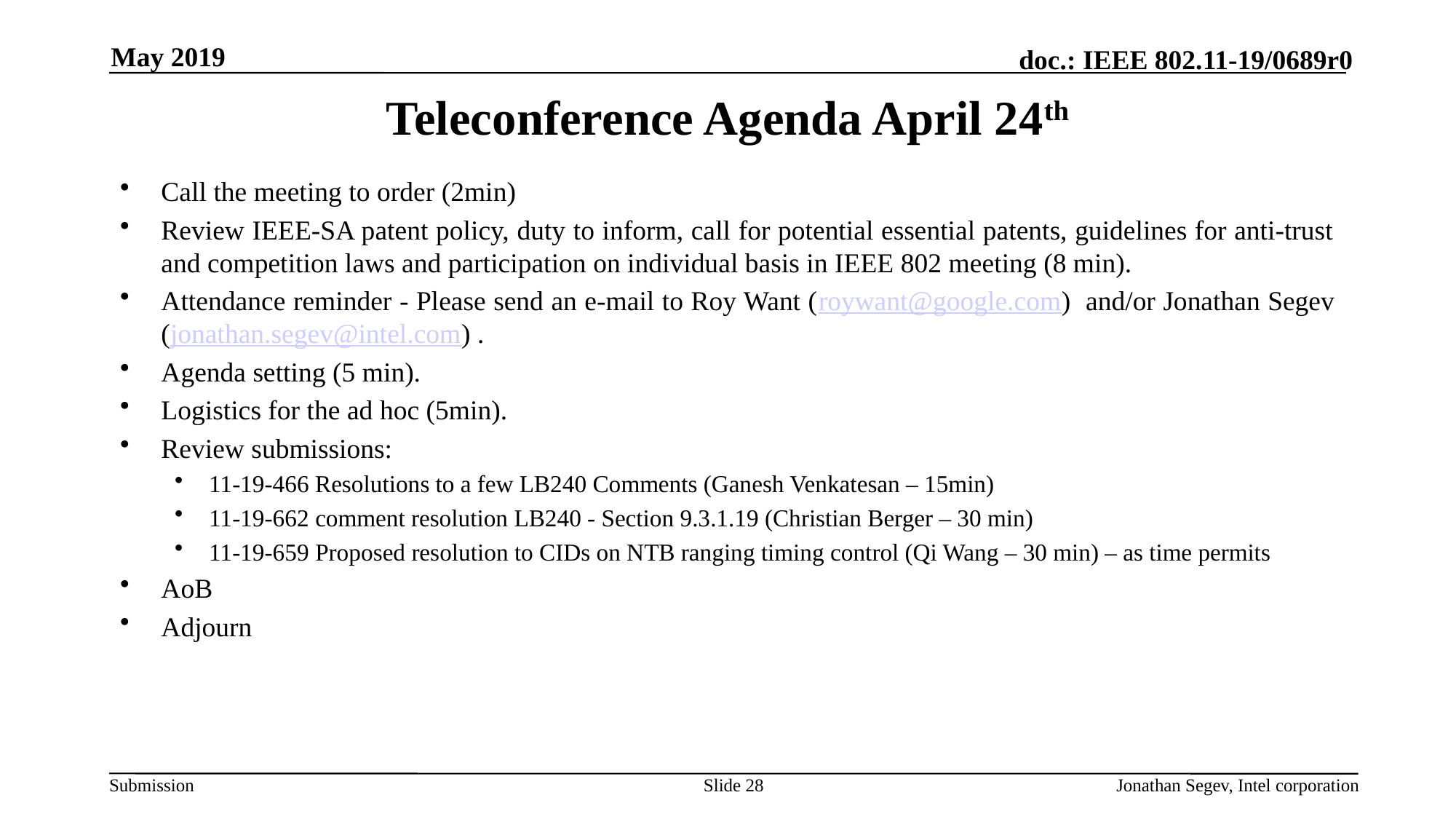

May 2019
# Teleconference Agenda April 24th
Call the meeting to order (2min)
Review IEEE-SA patent policy, duty to inform, call for potential essential patents, guidelines for anti-trust and competition laws and participation on individual basis in IEEE 802 meeting (8 min).
Attendance reminder - Please send an e-mail to Roy Want (roywant@google.com)  and/or Jonathan Segev (jonathan.segev@intel.com) .
Agenda setting (5 min).
Logistics for the ad hoc (5min).
Review submissions:
11-19-466 Resolutions to a few LB240 Comments (Ganesh Venkatesan – 15min)
11-19-662 comment resolution LB240 - Section 9.3.1.19 (Christian Berger – 30 min)
11-19-659 Proposed resolution to CIDs on NTB ranging timing control (Qi Wang – 30 min) – as time permits
AoB
Adjourn

Slide 28
Jonathan Segev, Intel corporation